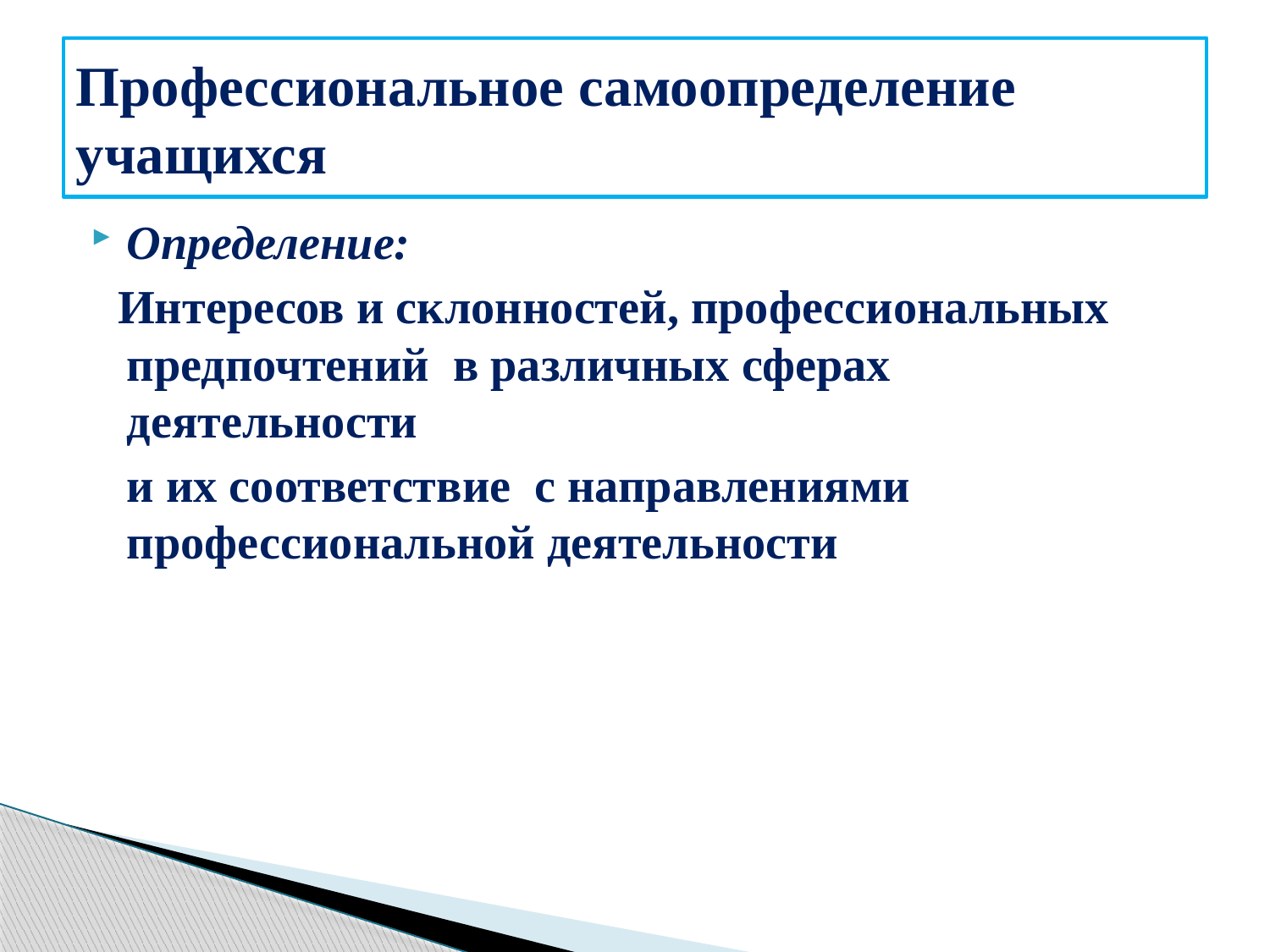

# Профессиональное самоопределение учащихся
Определение:
  Интересов и склонностей, профессиональных предпочтений  в различных сферах  деятельности
   и их соответствие  с направлениями профессиональной деятельности